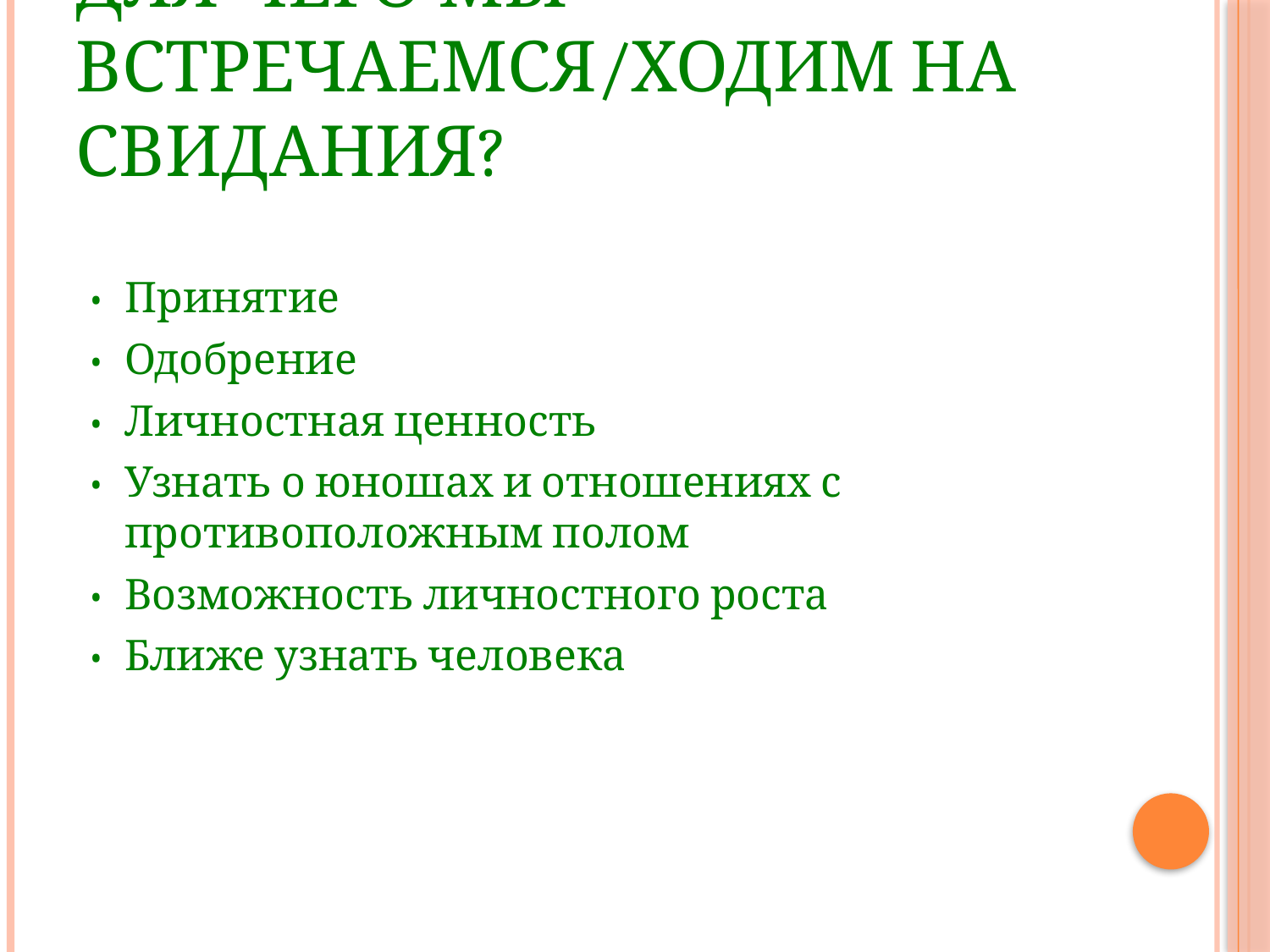

# Для чего мы встречаемся/ходим на свидания?
•	Принятие
•	Одобрение
•	Личностная ценность
•	Узнать о юношах и отношениях с противоположным полом
•	Возможность личностного роста
•	Ближе узнать человека